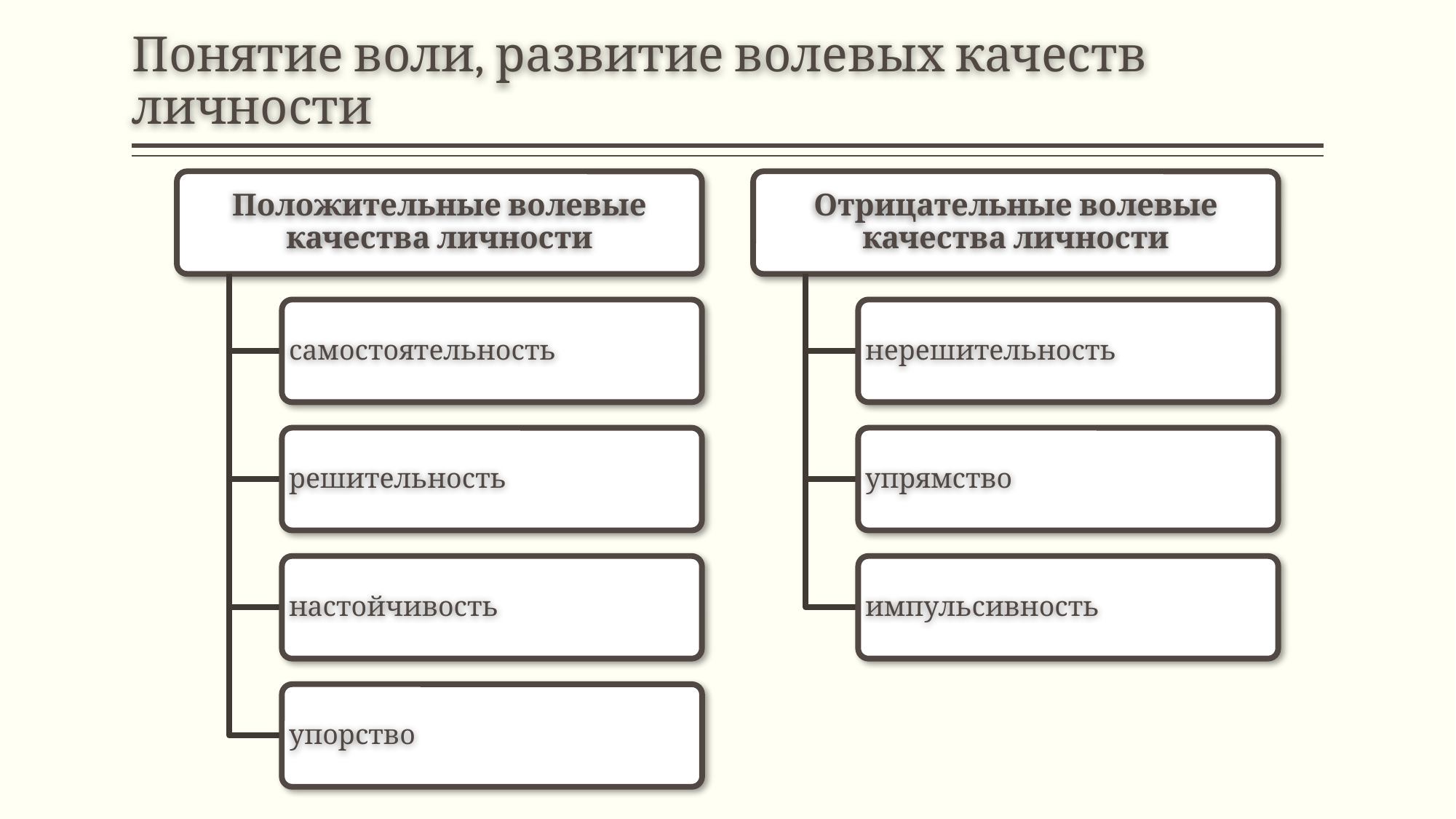

# Понятие воли, развитие волевых качеств личности

Положительные волевые качества личности
Отрицательные волевые качества личности

самостоятельность
нерешительность

решительность
упрямство

настойчивость
импульсивность

упорство